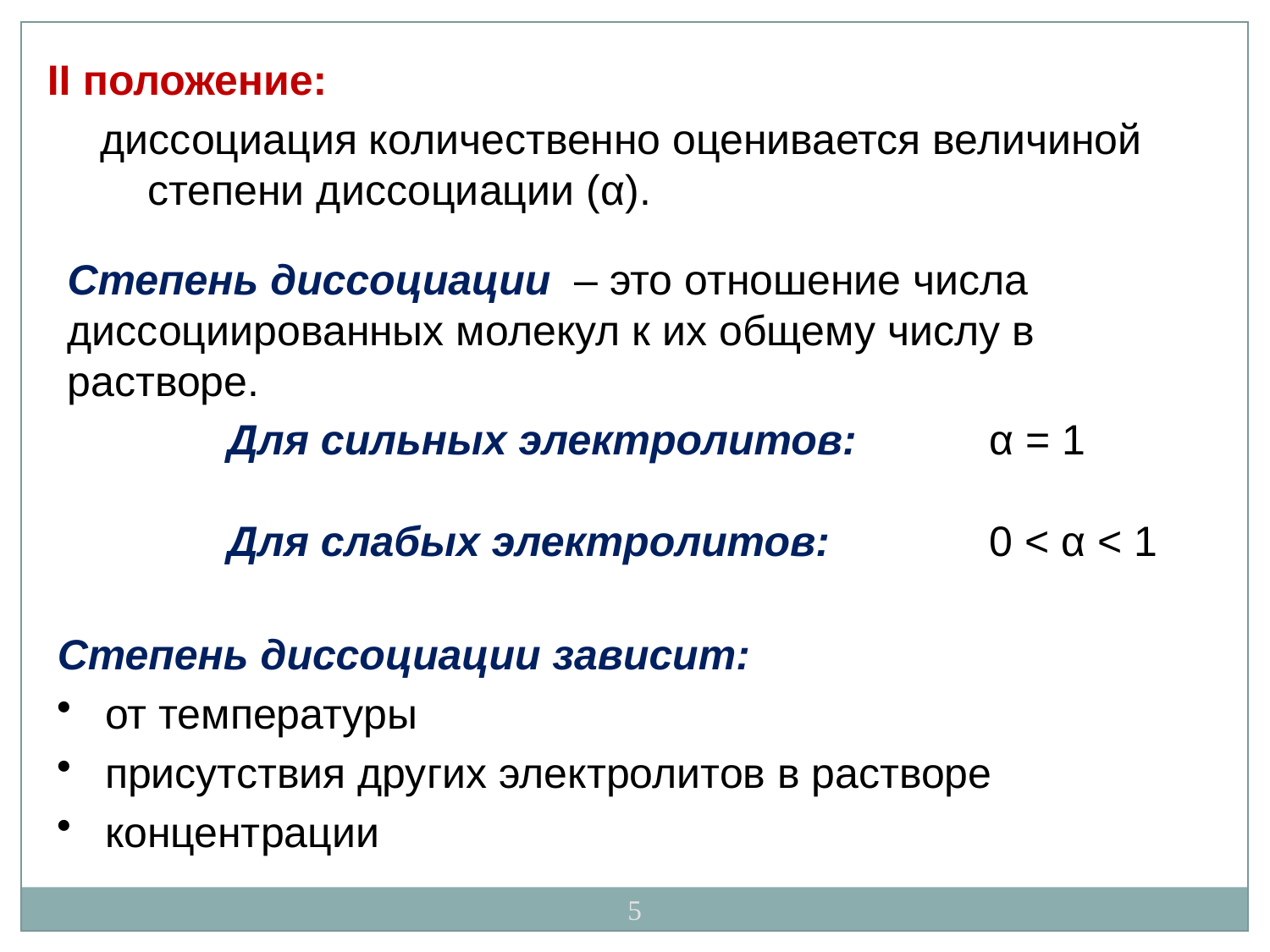

II положение:
диссоциация количественно оценивается величиной степени диссоциации (α).

Степень диссоциации  – это отношение числа диссоциированных молекул к их общему числу в растворе.
Для сильных электролитов:  	α = 1

Для слабых электролитов:   	0 < α < 1
Степень диссоциации зависит:
от температуры
присутствия других электролитов в растворе
концентрации
5